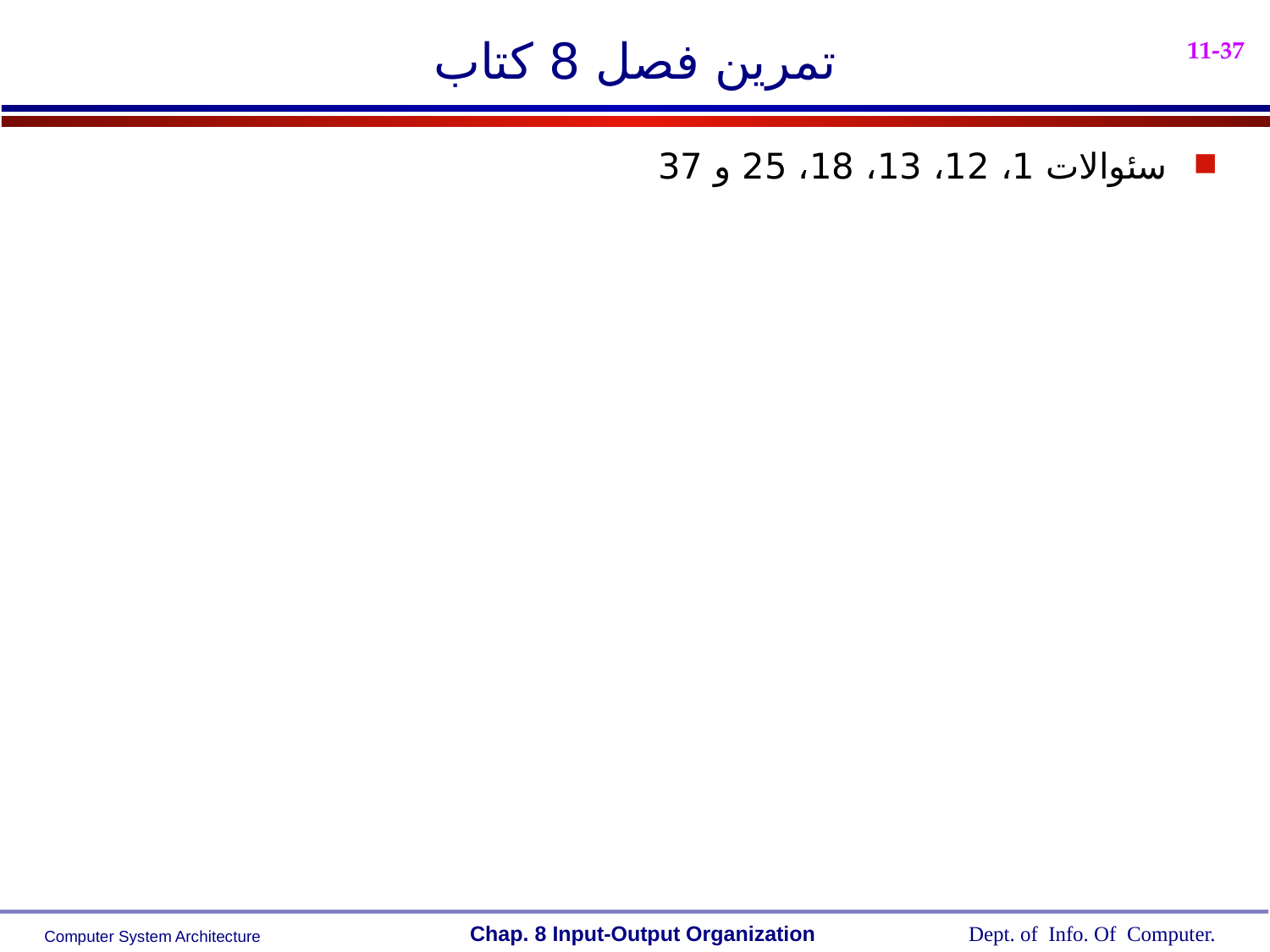

# تمرين فصل 8 کتاب
سئوالات 1، 12، 13، 18، 25 و 37